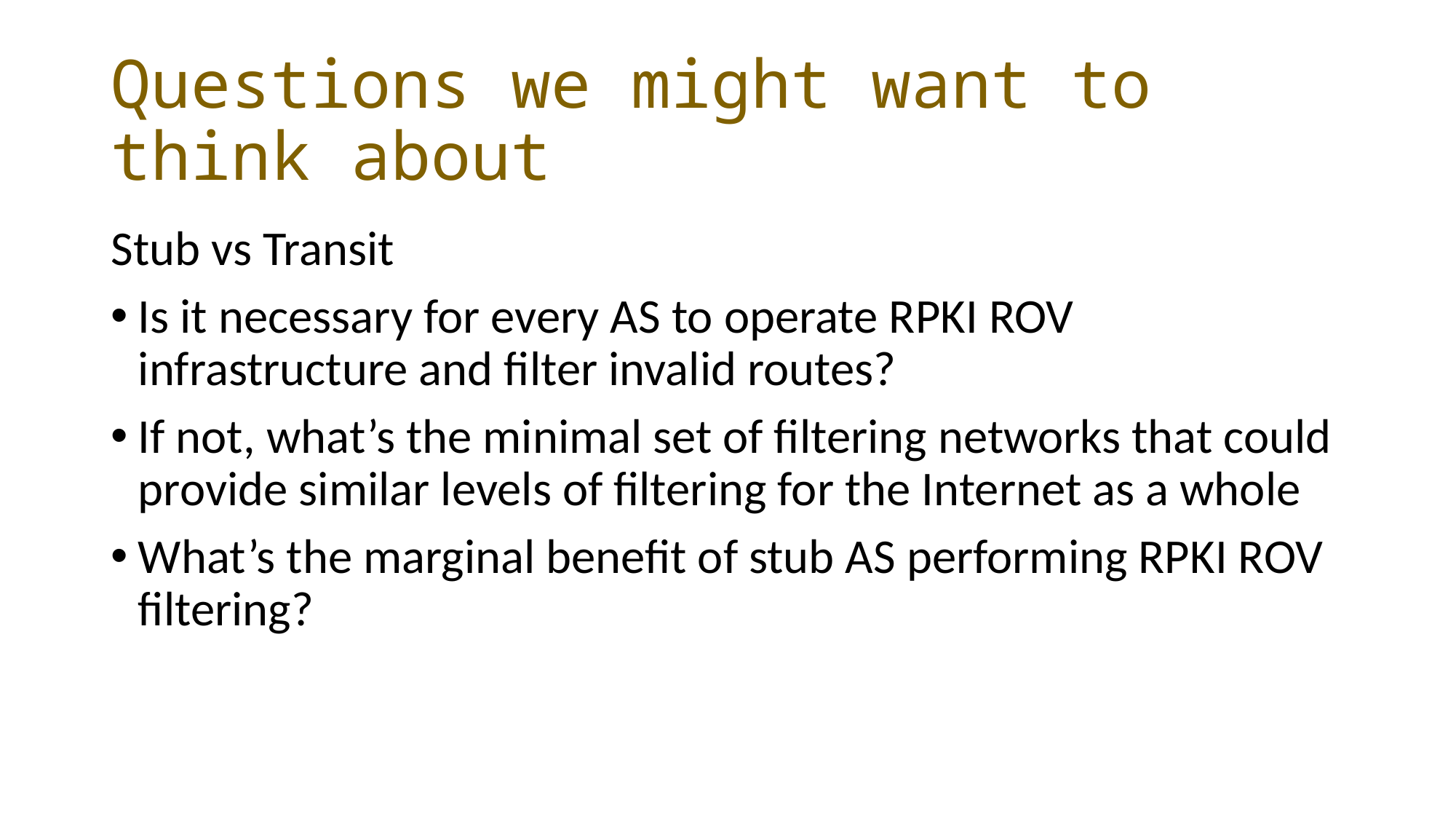

# Questions we might want to think about
Stub vs Transit
Is it necessary for every AS to operate RPKI ROV infrastructure and filter invalid routes?
If not, what’s the minimal set of filtering networks that could provide similar levels of filtering for the Internet as a whole
What’s the marginal benefit of stub AS performing RPKI ROV filtering?